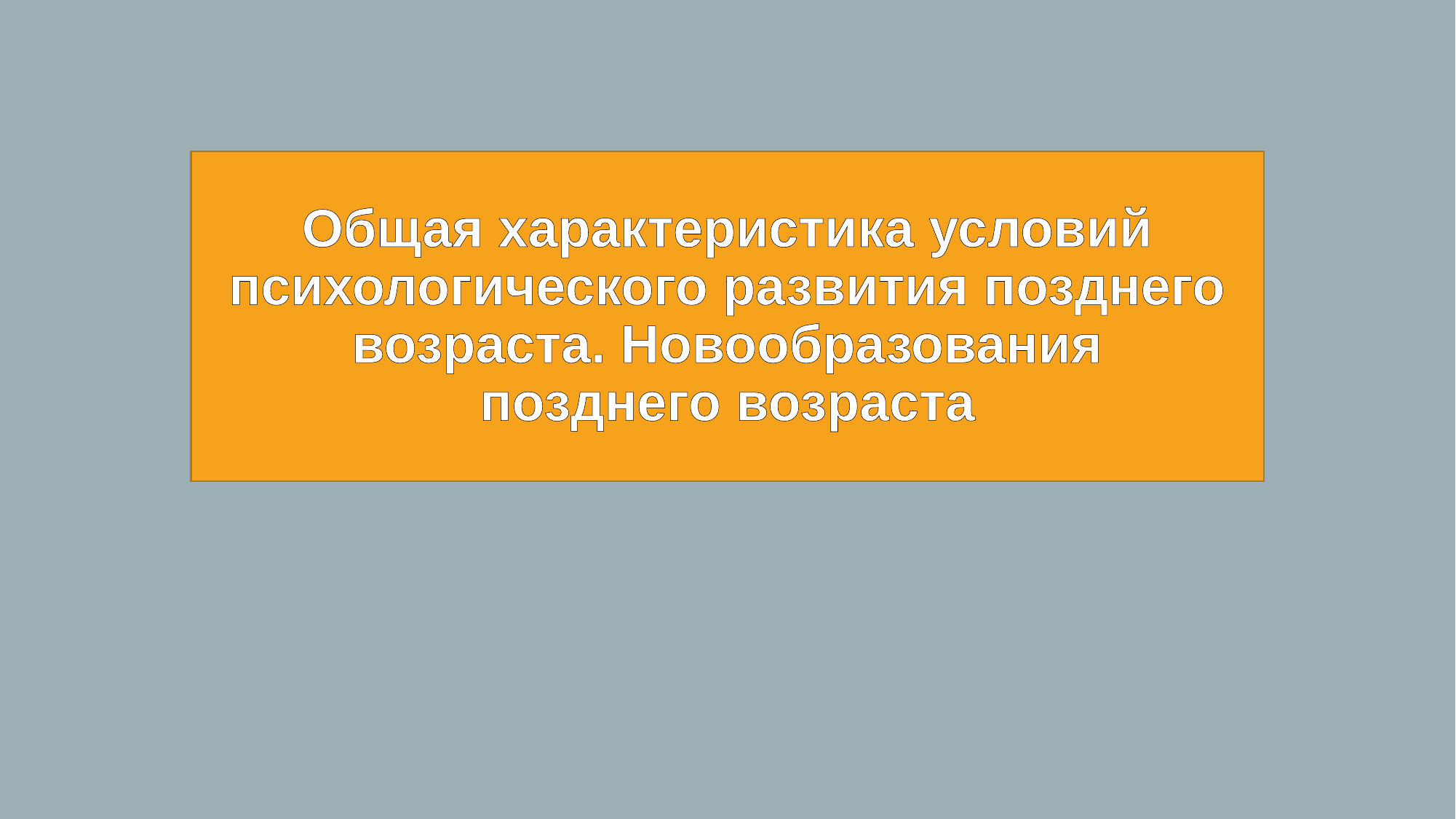

# Общая характеристика условий психологического развития позднего возраста. Новообразования позднего возраста